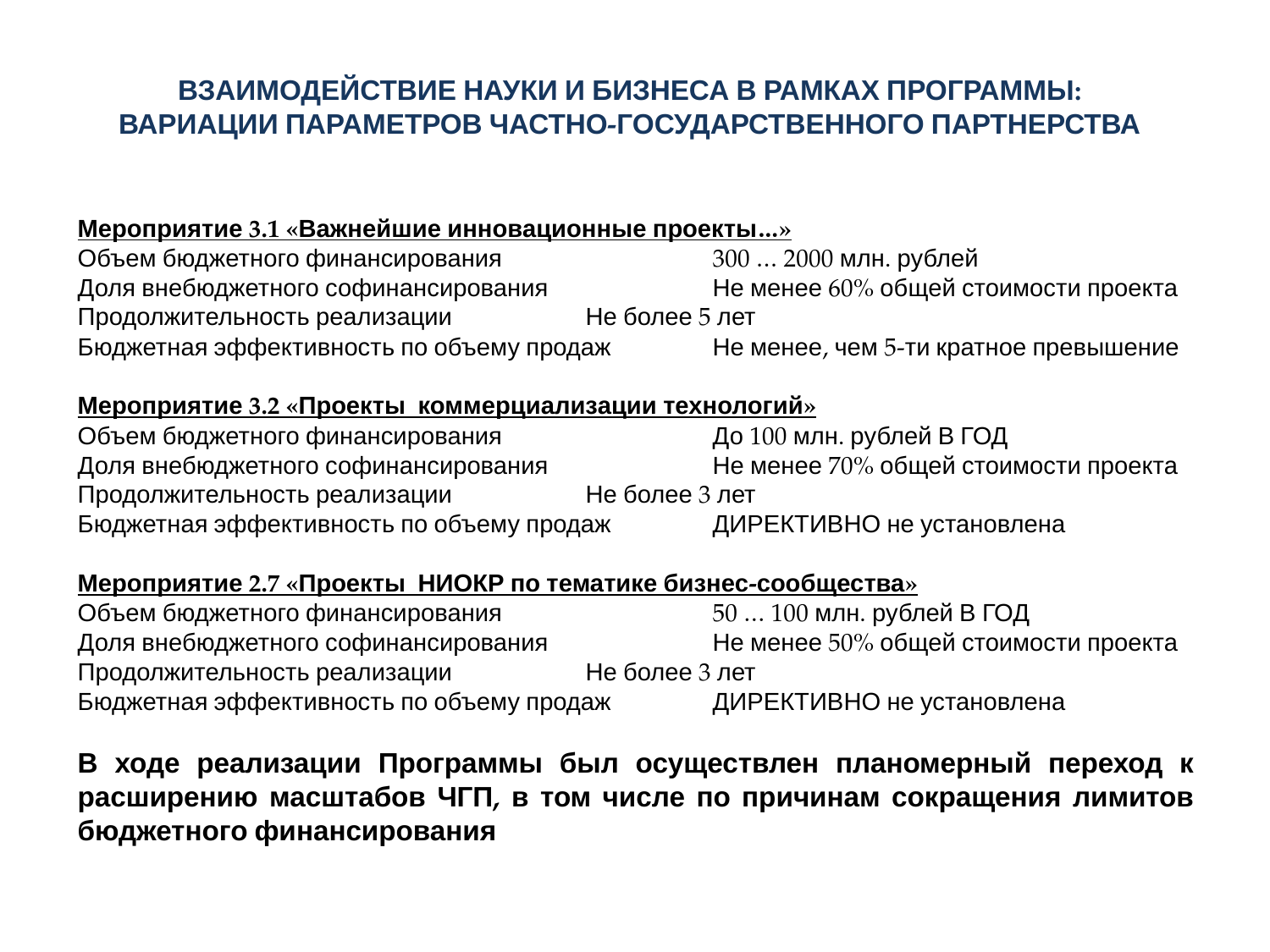

Взаимодействие науки и бизнеса в рамках Программы:
вариации параметров частно-государственного партнерства
Мероприятие 3.1 «Важнейшие инновационные проекты…»
Объем бюджетного финансирования		300 … 2000 млн. рублей
Доля внебюджетного софинансирования 		Не менее 60% общей стоимости проекта
Продолжительность реализации		Не более 5 лет
Бюджетная эффективность по объему продаж	Не менее, чем 5-ти кратное превышение

Мероприятие 3.2 «Проекты  коммерциализации технологий»
Объем бюджетного финансирования		До 100 млн. рублей В ГОД
Доля внебюджетного софинансирования 		Не менее 70% общей стоимости проекта
Продолжительность реализации		Не более 3 лет
Бюджетная эффективность по объему продаж 	ДИРЕКТИВНО не установлена

Мероприятие 2.7 «Проекты  НИОКР по тематике бизнес-сообщества»
Объем бюджетного финансирования		50 … 100 млн. рублей В ГОД
Доля внебюджетного софинансирования 		Не менее 50% общей стоимости проекта
Продолжительность реализации		Не более 3 лет
Бюджетная эффективность по объему продаж 	ДИРЕКТИВНО не установлена

В ходе реализации Программы был осуществлен планомерный переход к расширению масштабов ЧГП, в том числе по причинам сокращения лимитов бюджетного финансирования